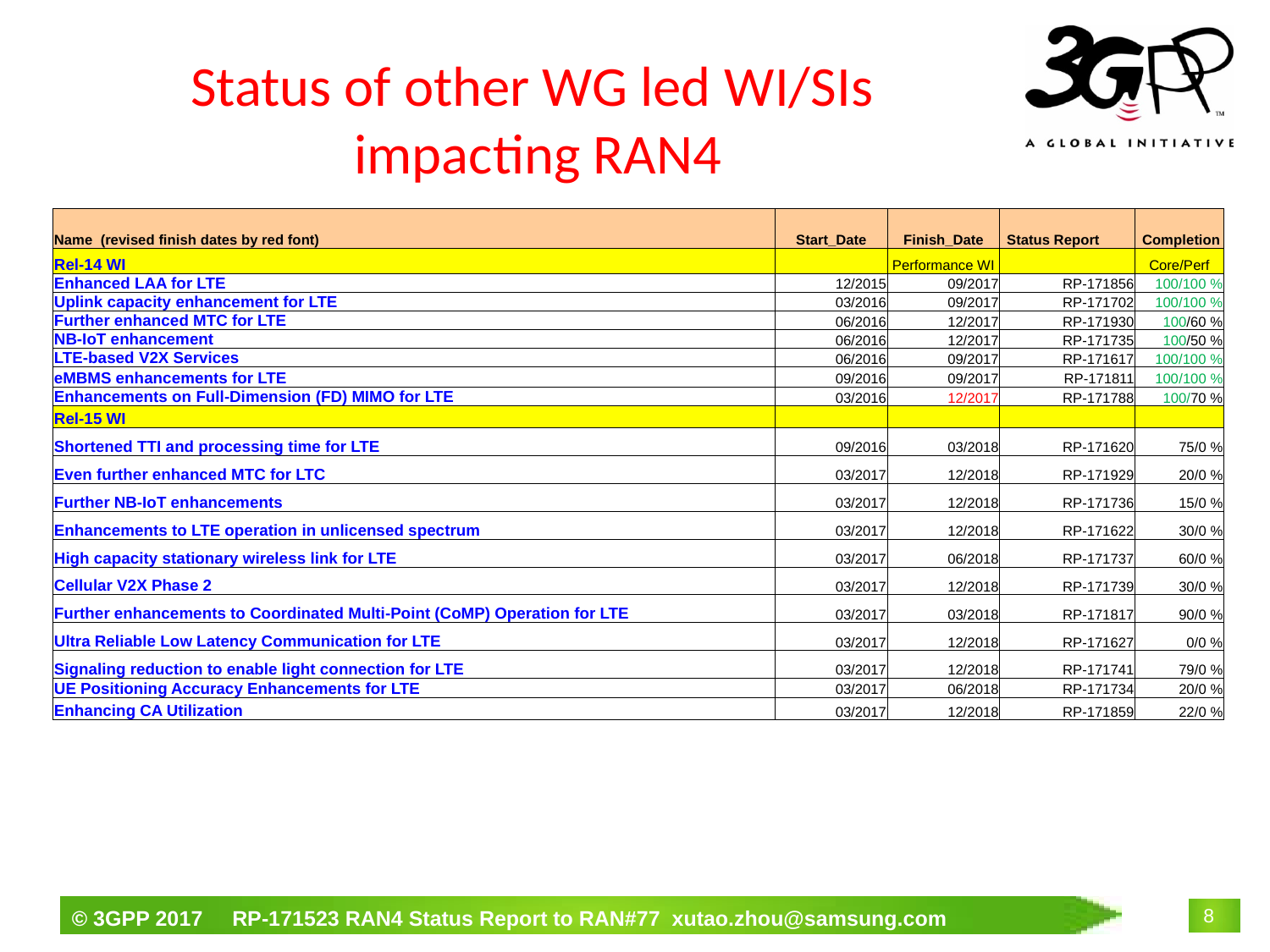

# Status of other WG led WI/SIs impacting RAN4
| Name (revised finish dates by red font) | Start\_Date | Finish\_Date | Status Report | Completion |
| --- | --- | --- | --- | --- |
| Rel-14 WI |  | Performance WI |  | Core/Perf |
| Enhanced LAA for LTE | 12/2015 | 09/2017 | RP-171856 | 100/100 % |
| Uplink capacity enhancement for LTE | 03/2016 | 09/2017 | RP-171702 | 100/100 % |
| Further enhanced MTC for LTE | 06/2016 | 12/2017 | RP-171930 | 100/60 % |
| NB-IoT enhancement | 06/2016 | 12/2017 | RP-171735 | 100/50 % |
| LTE-based V2X Services | 06/2016 | 09/2017 | RP-171617 | 100/100 % |
| eMBMS enhancements for LTE | 09/2016 | 09/2017 | RP-171811 | 100/100 % |
| Enhancements on Full-Dimension (FD) MIMO for LTE | 03/2016 | 12/2017 | RP-171788 | 100/70 % |
| Rel-15 WI |  |  |  |  |
| Shortened TTI and processing time for LTE | 09/2016 | 03/2018 | RP-171620 | 75/0 % |
| Even further enhanced MTC for LTC | 03/2017 | 12/2018 | RP-171929 | 20/0 % |
| Further NB-IoT enhancements | 03/2017 | 12/2018 | RP-171736 | 15/0 % |
| Enhancements to LTE operation in unlicensed spectrum | 03/2017 | 12/2018 | RP-171622 | 30/0 % |
| High capacity stationary wireless link for LTE | 03/2017 | 06/2018 | RP-171737 | 60/0 % |
| Cellular V2X Phase 2 | 03/2017 | 12/2018 | RP-171739 | 30/0 % |
| Further enhancements to Coordinated Multi-Point (CoMP) Operation for LTE | 03/2017 | 03/2018 | RP-171817 | 90/0 % |
| Ultra Reliable Low Latency Communication for LTE | 03/2017 | 12/2018 | RP-171627 | 0/0 % |
| Signaling reduction to enable light connection for LTE | 03/2017 | 12/2018 | RP-171741 | 79/0 % |
| UE Positioning Accuracy Enhancements for LTE | 03/2017 | 06/2018 | RP-171734 | 20/0 % |
| Enhancing CA Utilization | 03/2017 | 12/2018 | RP-171859 | 22/0 % |